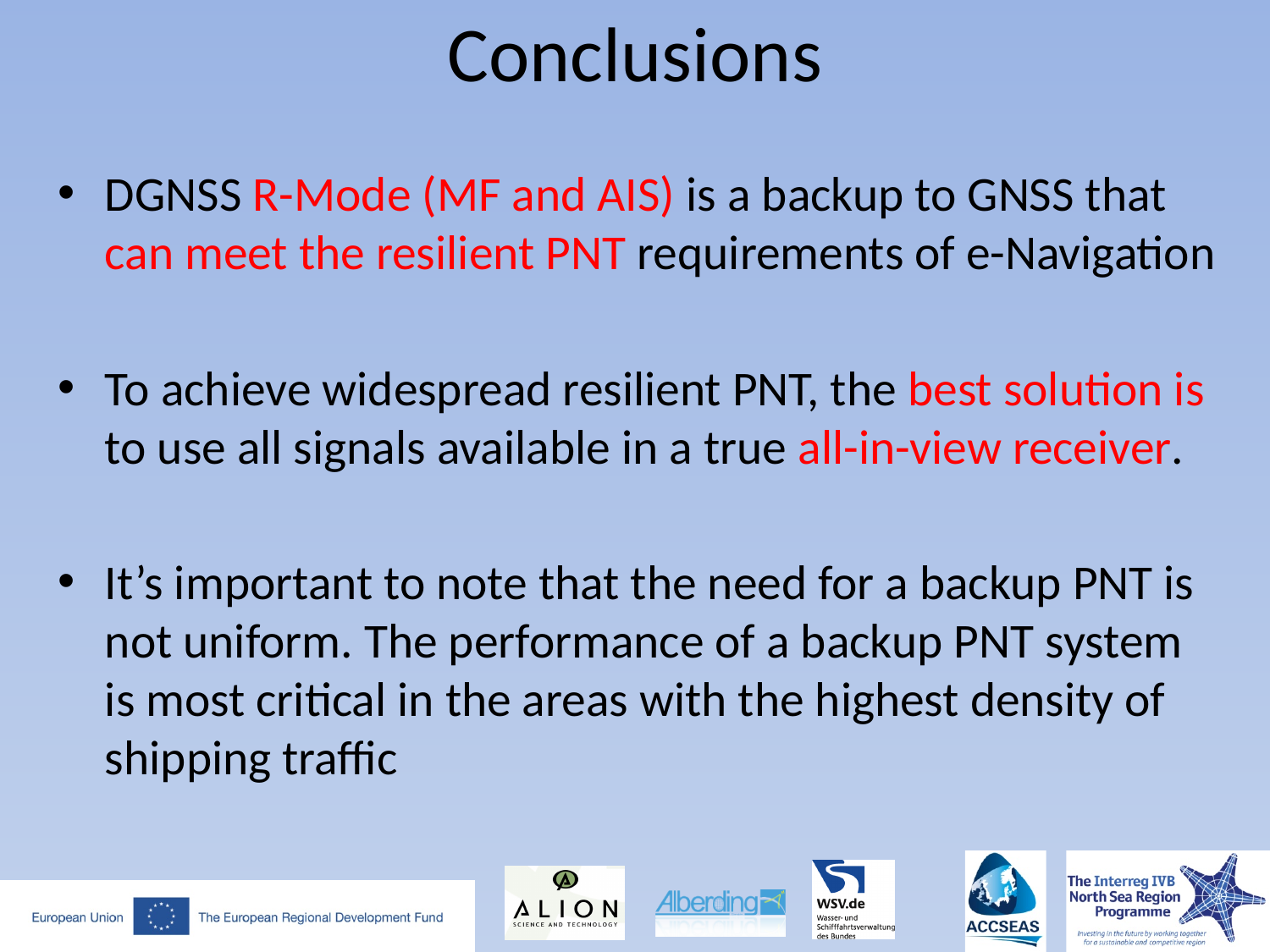

# Conclusions
DGNSS R-Mode (MF and AIS) is a backup to GNSS that can meet the resilient PNT requirements of e-Navigation

To achieve widespread resilient PNT, the best solution is to use all signals available in a true all-in-view receiver.

It’s important to note that the need for a backup PNT is not uniform. The performance of a backup PNT system is most critical in the areas with the highest density of shipping traffic